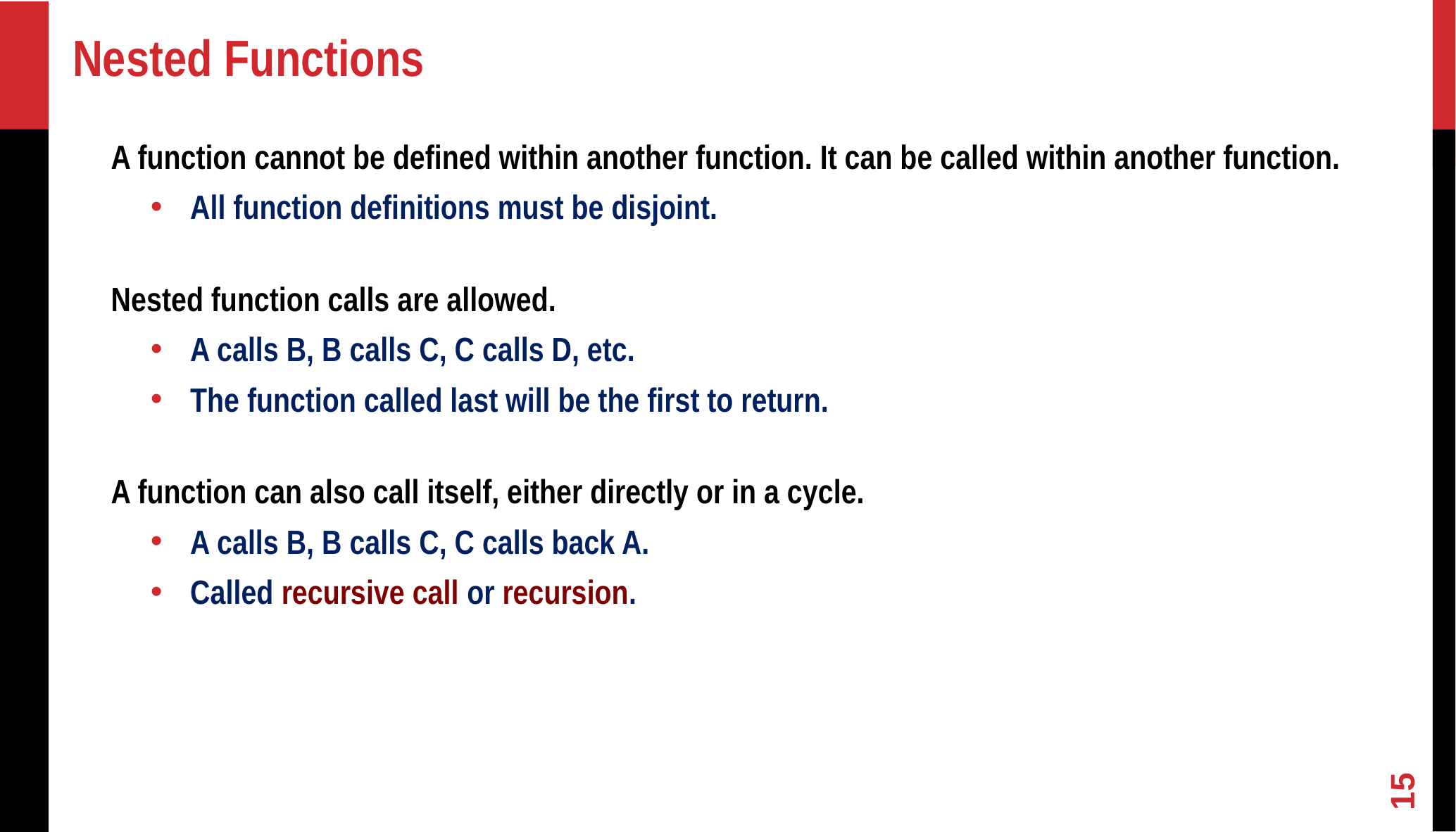

# Nested Functions
A function cannot be defined within another function. It can be called within another function.
All function definitions must be disjoint.

Nested function calls are allowed.
A calls B, B calls C, C calls D, etc.
The function called last will be the first to return.

A function can also call itself, either directly or in a cycle.
A calls B, B calls C, C calls back A.
Called recursive call or recursion.
15